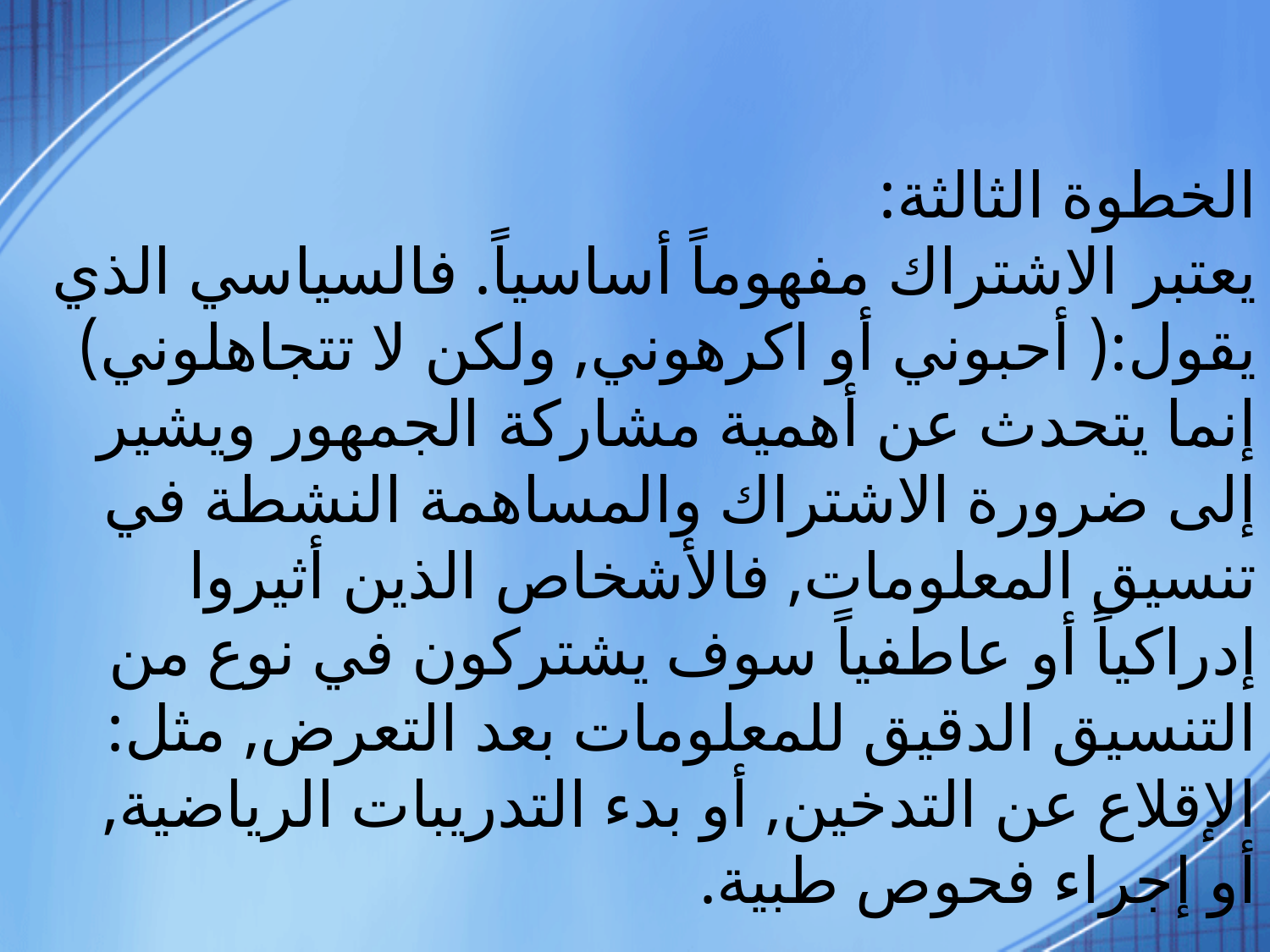

الخطوة الثالثة:
يعتبر الاشتراك مفهوماً أساسياً. فالسياسي الذي يقول:( أحبوني أو اكرهوني, ولكن لا تتجاهلوني) إنما يتحدث عن أهمية مشاركة الجمهور ويشير إلى ضرورة الاشتراك والمساهمة النشطة في تنسيق المعلومات, فالأشخاص الذين أثيروا إدراكياً أو عاطفياً سوف يشتركون في نوع من التنسيق الدقيق للمعلومات بعد التعرض, مثل: الإقلاع عن التدخين, أو بدء التدريبات الرياضية, أو إجراء فحوص طبية.